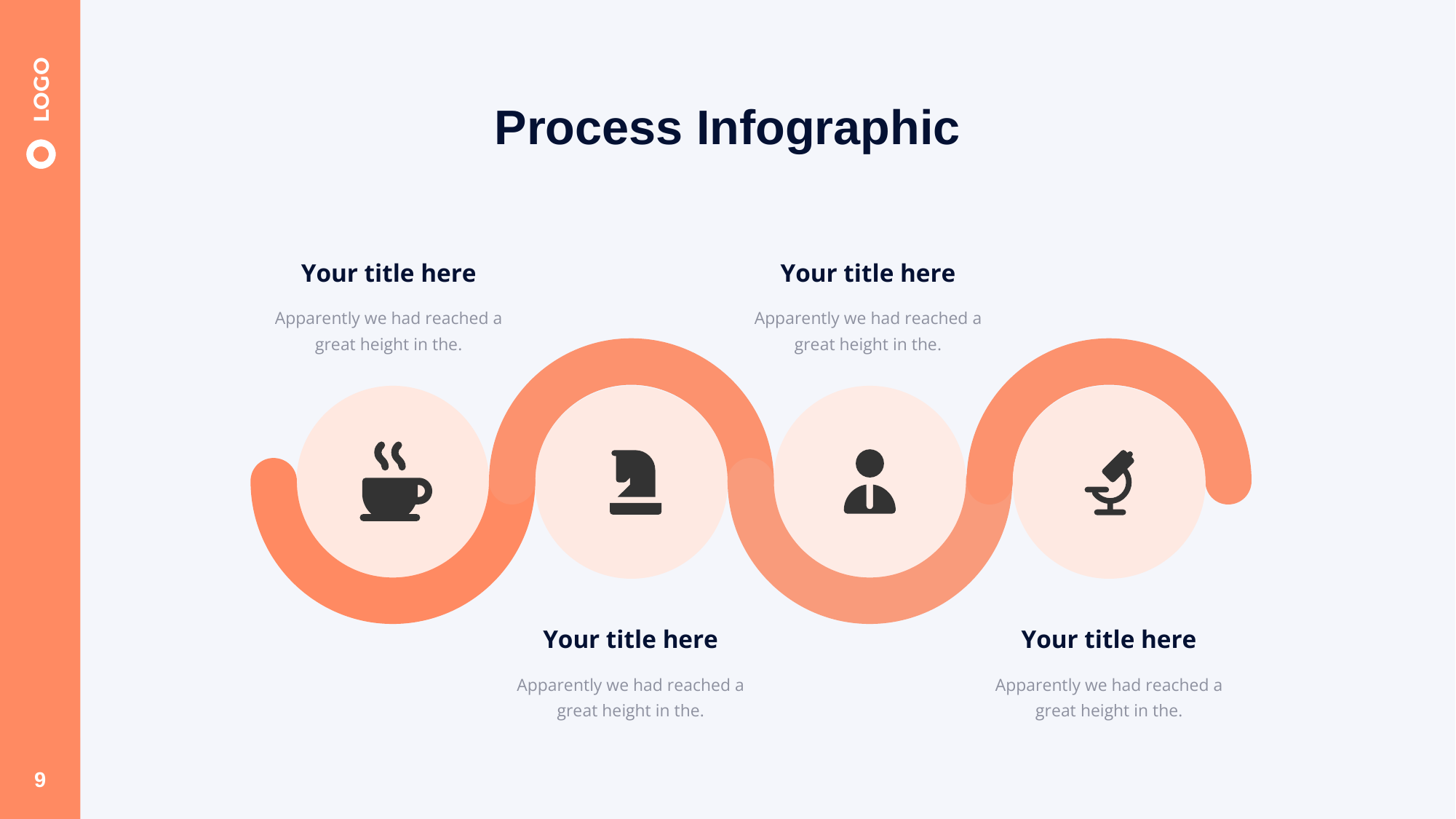

# Process Infographic
Your title here
Apparently we had reached a great height in the.
Your title here
Apparently we had reached a great height in the.

Your title here
Apparently we had reached a great height in the.
Your title here
Apparently we had reached a great height in the.
9